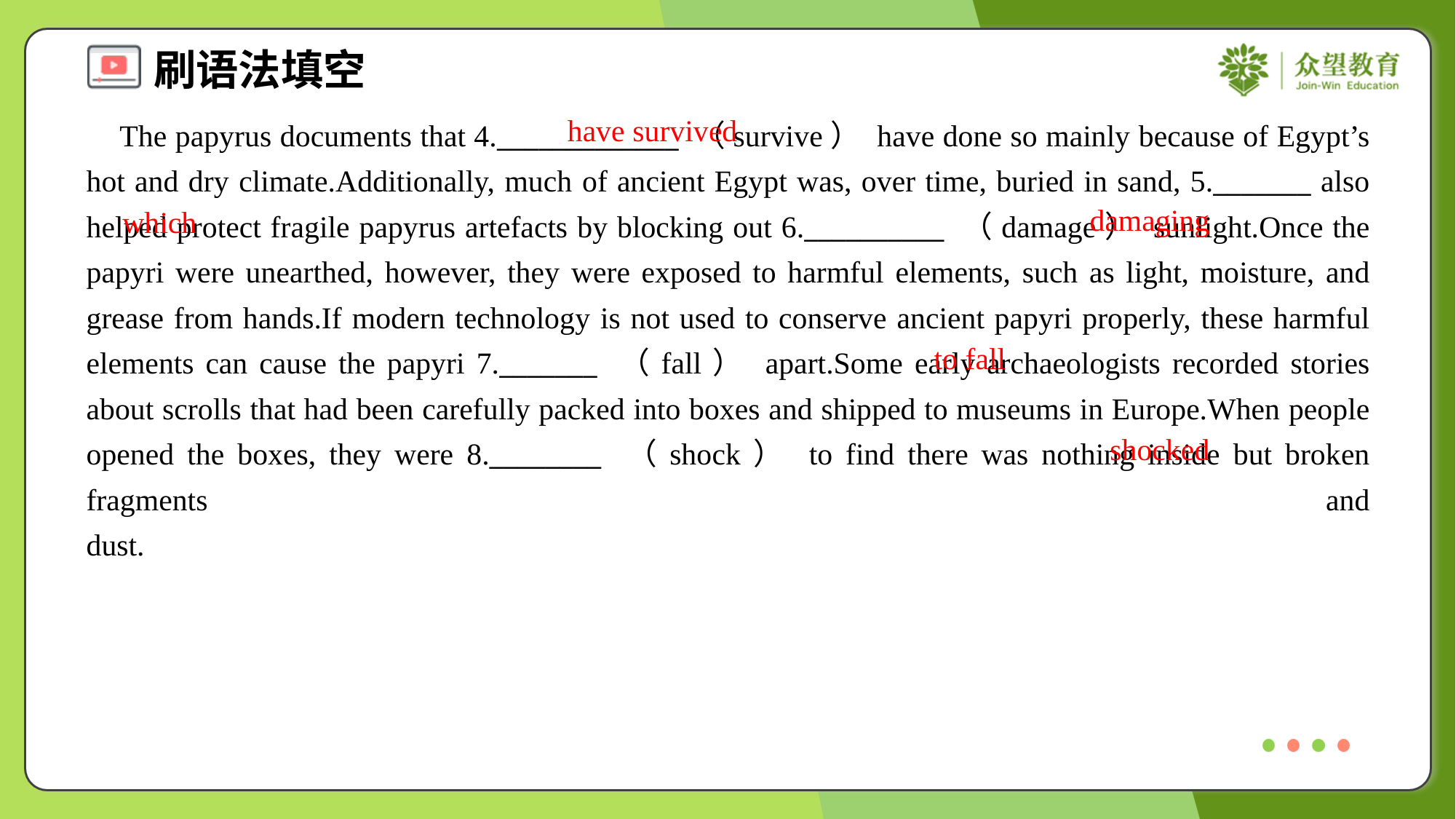

have survived
    The papyrus documents that 4._____________ （survive） have done so mainly because of Egypt’s hot and dry climate.Additionally, much of ancient Egypt was, over time, buried in sand, 5._______ also helped protect fragile papyrus artefacts by blocking out 6.__________ （damage） sunlight.Once the papyri were unearthed, however, they were exposed to harmful elements, such as light, moisture, and grease from hands.If modern technology is not used to conserve ancient papyri properly, these harmful elements can cause the papyri 7._______ （fall） apart.Some early archaeologists recorded stories about scrolls that had been carefully packed into boxes and shipped to museums in Europe.When people opened the boxes, they were 8.________ （shock） to find there was nothing inside but broken fragments and dust.#1.2
damaging
which
to fall
shocked